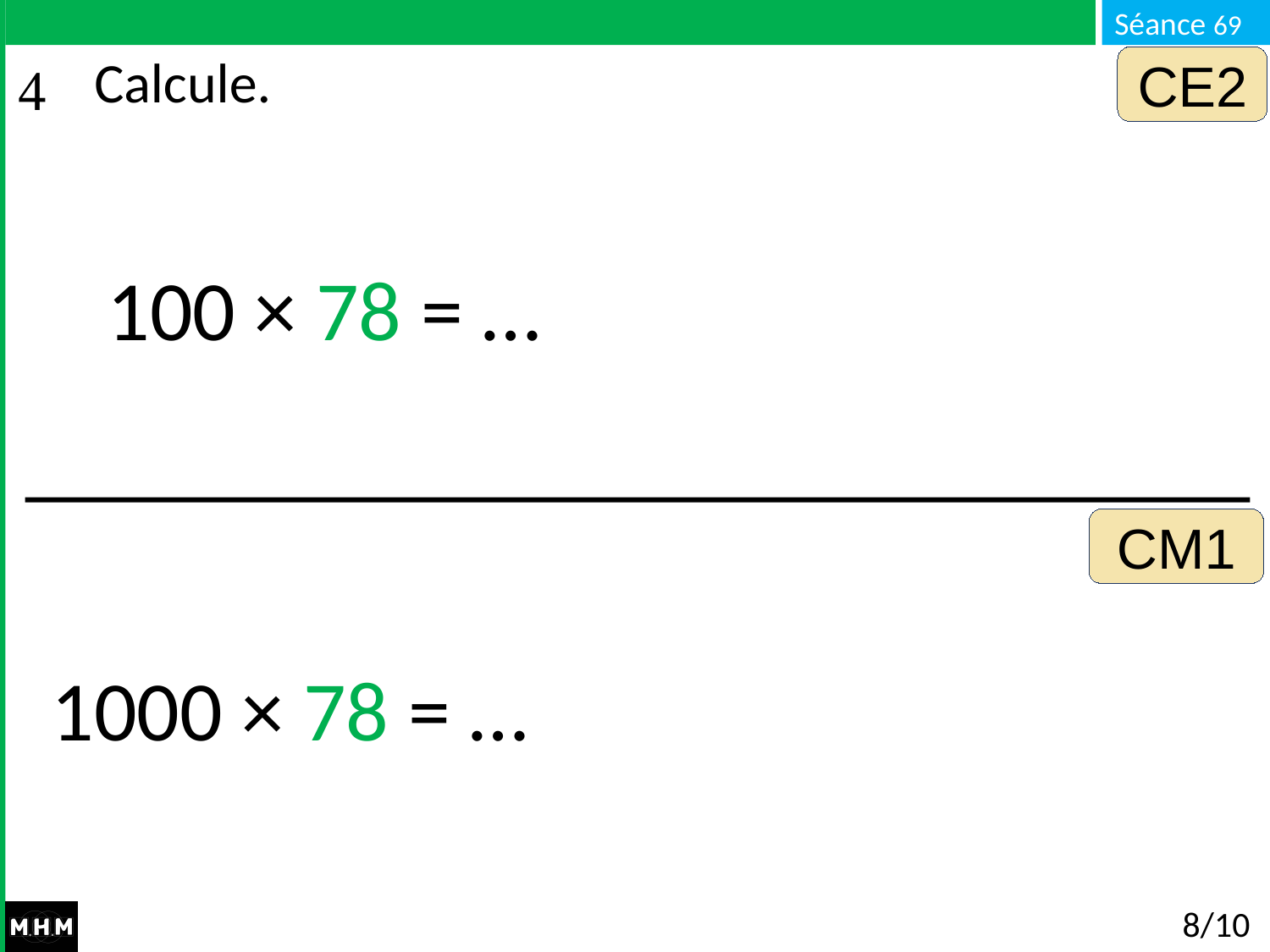

CE2
# Calcule.
100 × 78 = …

CM1
1000 × 78 = …
8/10